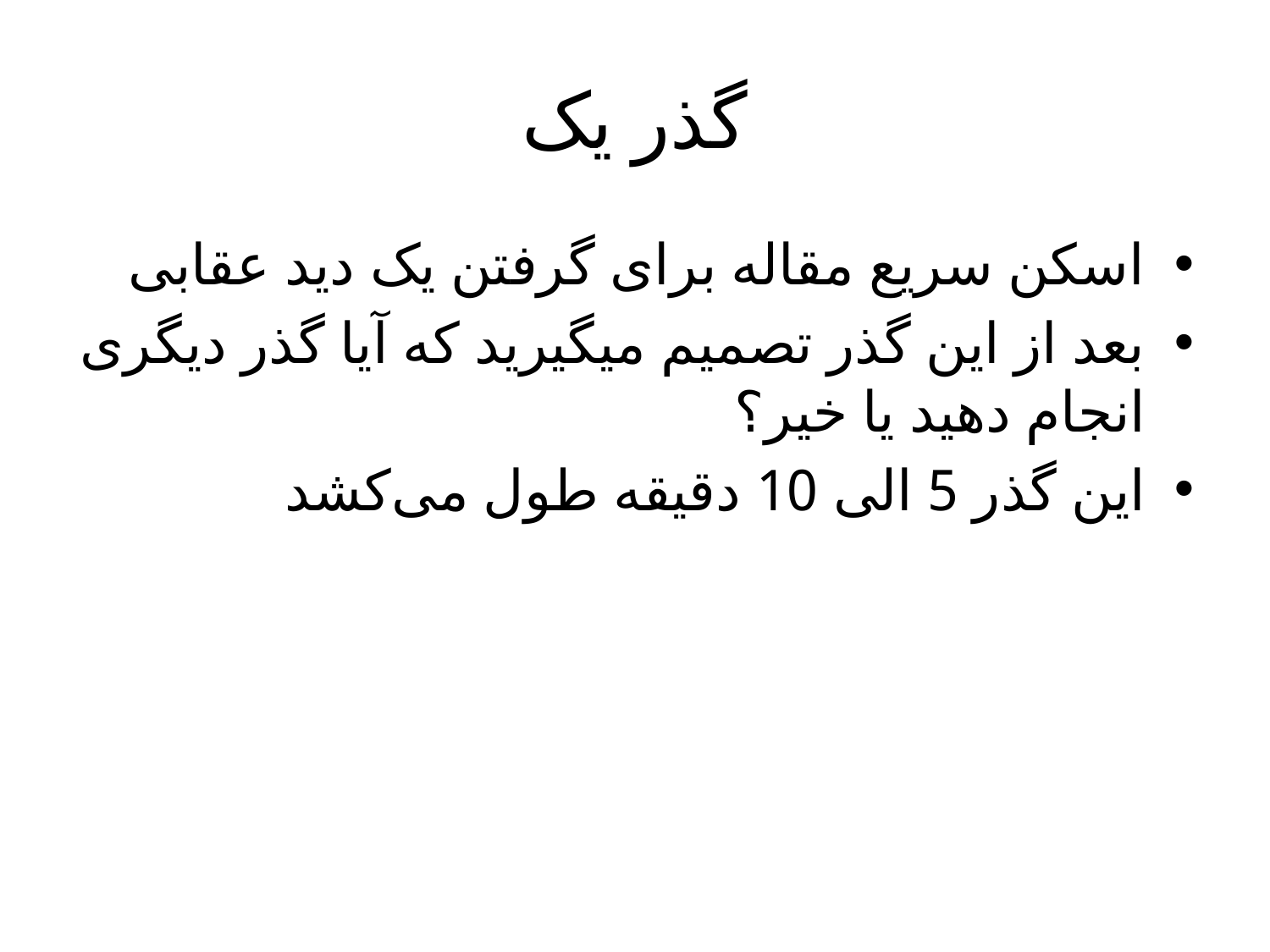

# گذر یک
اسکن سریع مقاله برای گرفتن یک دید عقابی
بعد از این گذر تصمیم میگیرید که آیا گذر دیگری انجام دهید یا خیر؟
این گذر 5 الی 10 دقیقه طول می‌کشد